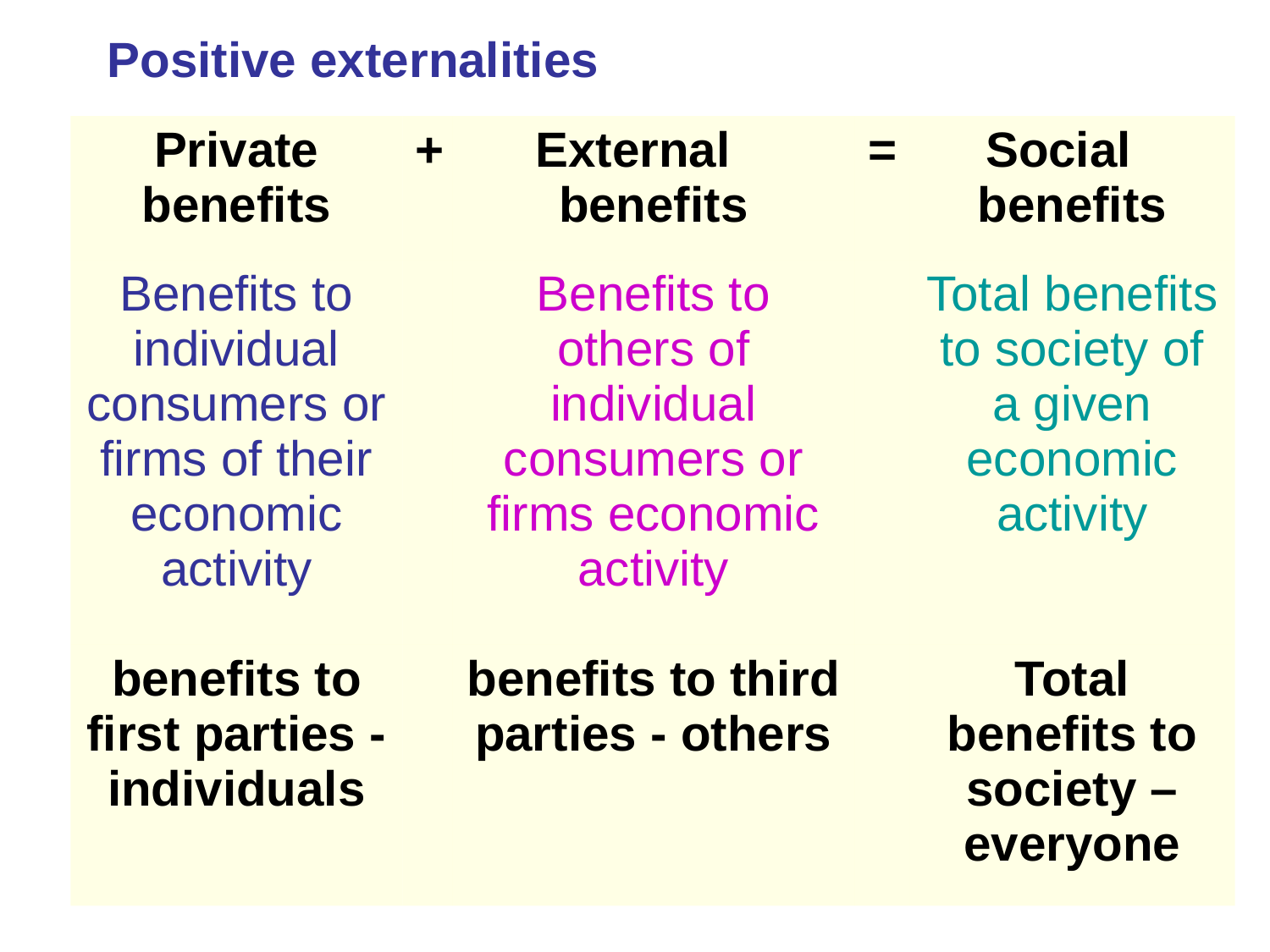

Positive externalities
| Private benefits | + | External benefits | = | Social benefits |
| --- | --- | --- | --- | --- |
| Benefits to individual consumers or firms of their economic activity |  | Benefits to others of individual consumers or firms economic activity |  | Total benefits to society of a given economic activity |
| benefits to first parties - individuals |  | benefits to third parties - others |  | Total benefits to society –everyone |